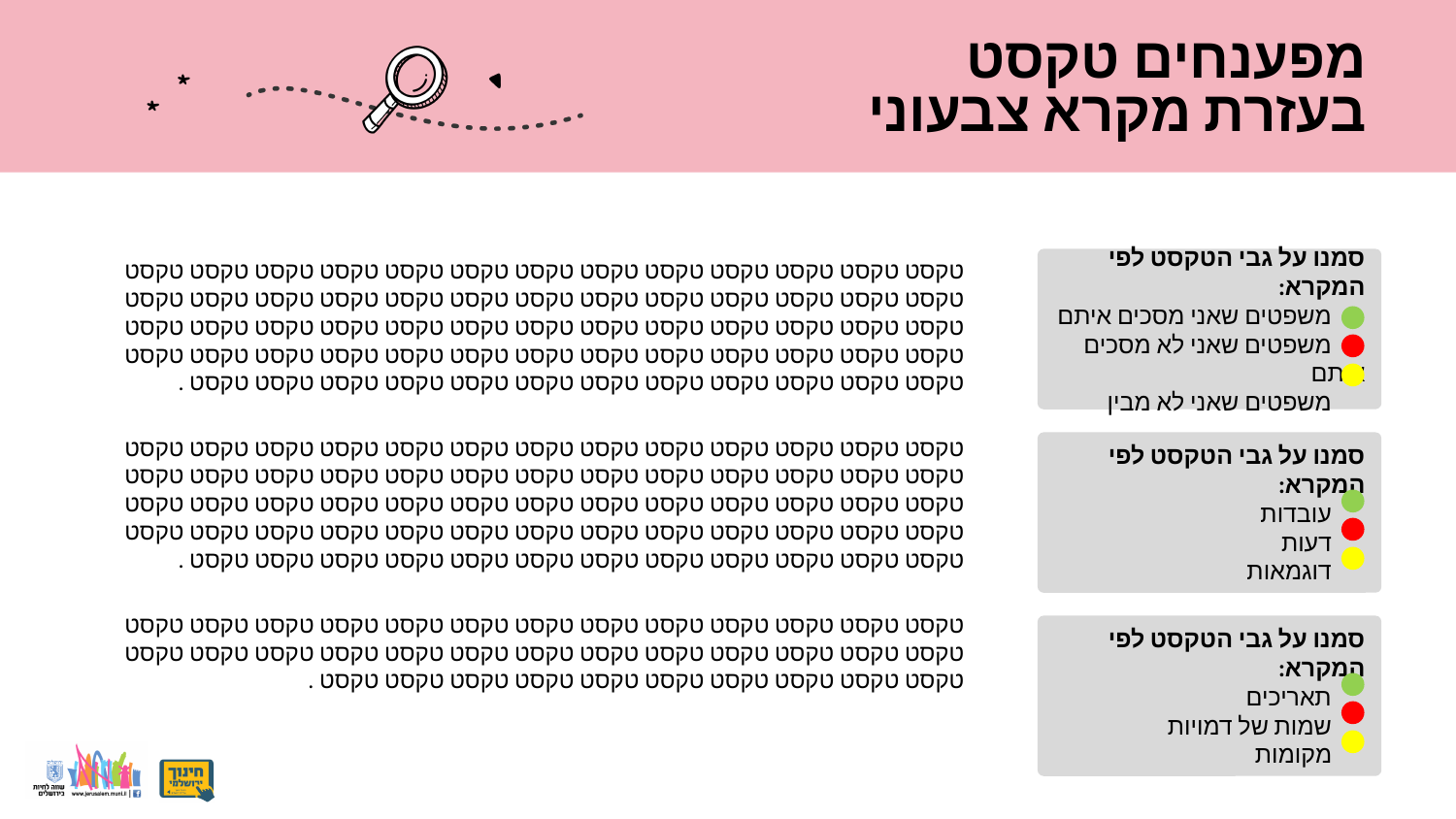

# מפענחים טקסט בעזרת מקרא צבעוני
טקסט טקסט טקסט טקסט טקסט טקסט טקסט טקסט טקסט טקסט טקסט טקסט טקסט טקסט טקסט טקסט טקסט טקסט טקסט טקסט טקסט טקסט טקסט טקסט טקסט טקסט טקסט טקסט טקסט טקסט טקסט טקסט טקסט טקסט טקסט טקסט טקסט טקסט טקסט טקסט טקסט טקסט טקסט טקסט טקסט טקסט טקסט טקסט טקסט טקסט טקסט טקסט טקסט טקסט טקסט טקסט טקסט טקסט טקסט טקסט טקסט טקסט טקסט טקסט .

טקסט טקסט טקסט טקסט טקסט טקסט טקסט טקסט טקסט טקסט טקסט טקסט טקסט טקסט טקסט טקסט טקסט טקסט טקסט טקסט טקסט טקסט טקסט טקסט טקסט טקסט טקסט טקסט טקסט טקסט טקסט טקסט טקסט טקסט טקסט טקסט טקסט טקסט טקסט טקסט טקסט טקסט טקסט טקסט טקסט טקסט טקסט טקסט טקסט טקסט טקסט טקסט טקסט טקסט טקסט טקסט טקסט טקסט טקסט טקסט טקסט טקסט טקסט טקסט .

טקסט טקסט טקסט טקסט טקסט טקסט טקסט טקסט טקסט טקסט טקסט טקסט טקסט טקסט טקסט טקסט טקסט טקסט טקסט טקסט טקסט טקסט טקסט טקסט טקסט טקסט טקסט טקסט טקסט טקסט טקסט טקסט טקסט טקסט טקסט טקסט .
סמנו על גבי הטקסט לפי המקרא:
      משפטים שאני מסכים איתם
      משפטים שאני לא מסכים איתם
      משפטים שאני לא מבין

סמנו על גבי הטקסט לפי המקרא:
      עובדות
      דעות
      דוגמאות

סמנו על גבי הטקסט לפי המקרא:
      תאריכים
      שמות של דמויות
      מקומות